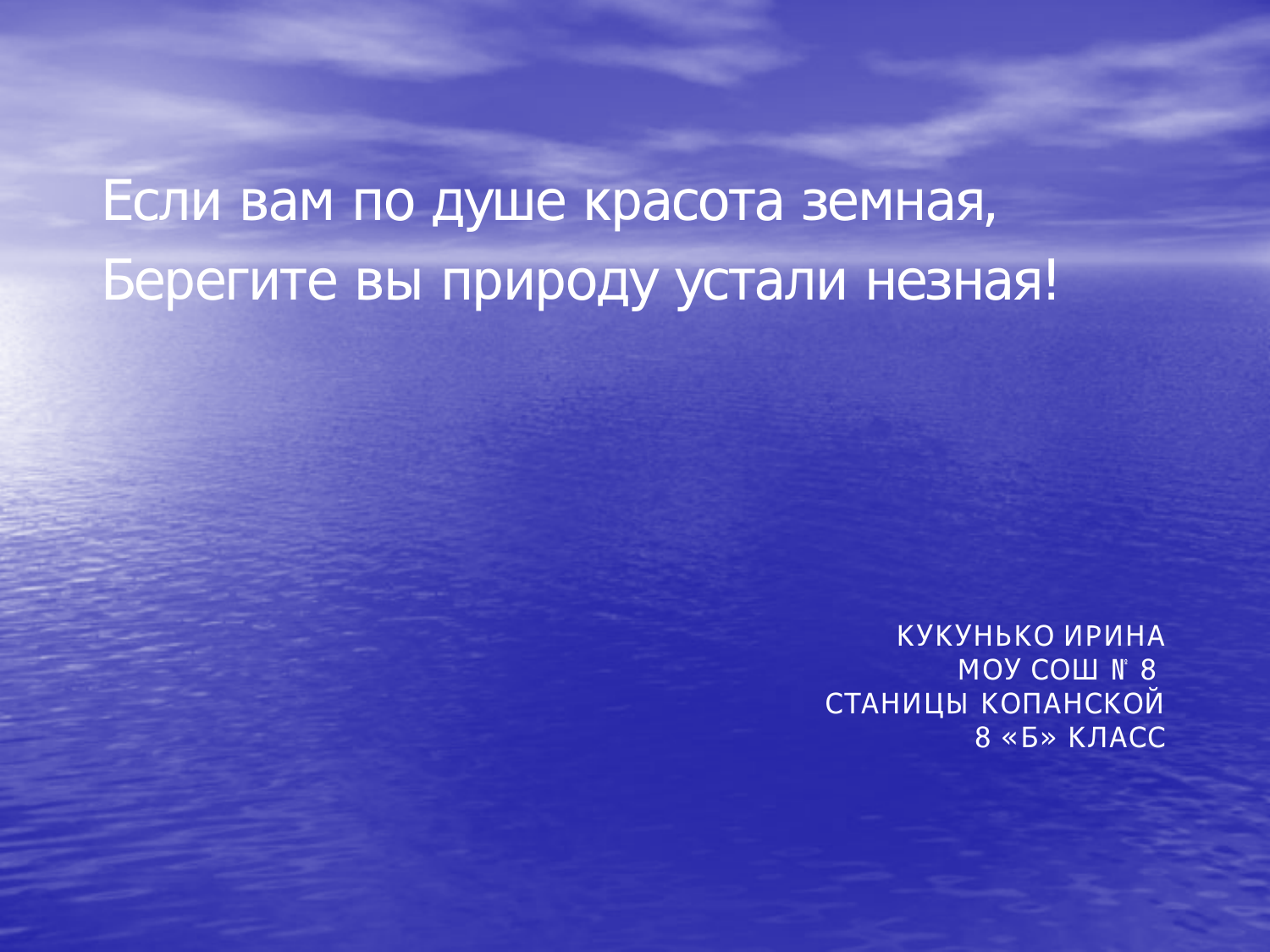

Если вам по душе красота земная,
Берегите вы природу устали незная!
# Кукунько Ирина МОУ СОШ № 8 станицы Копанской 8 «Б» класс